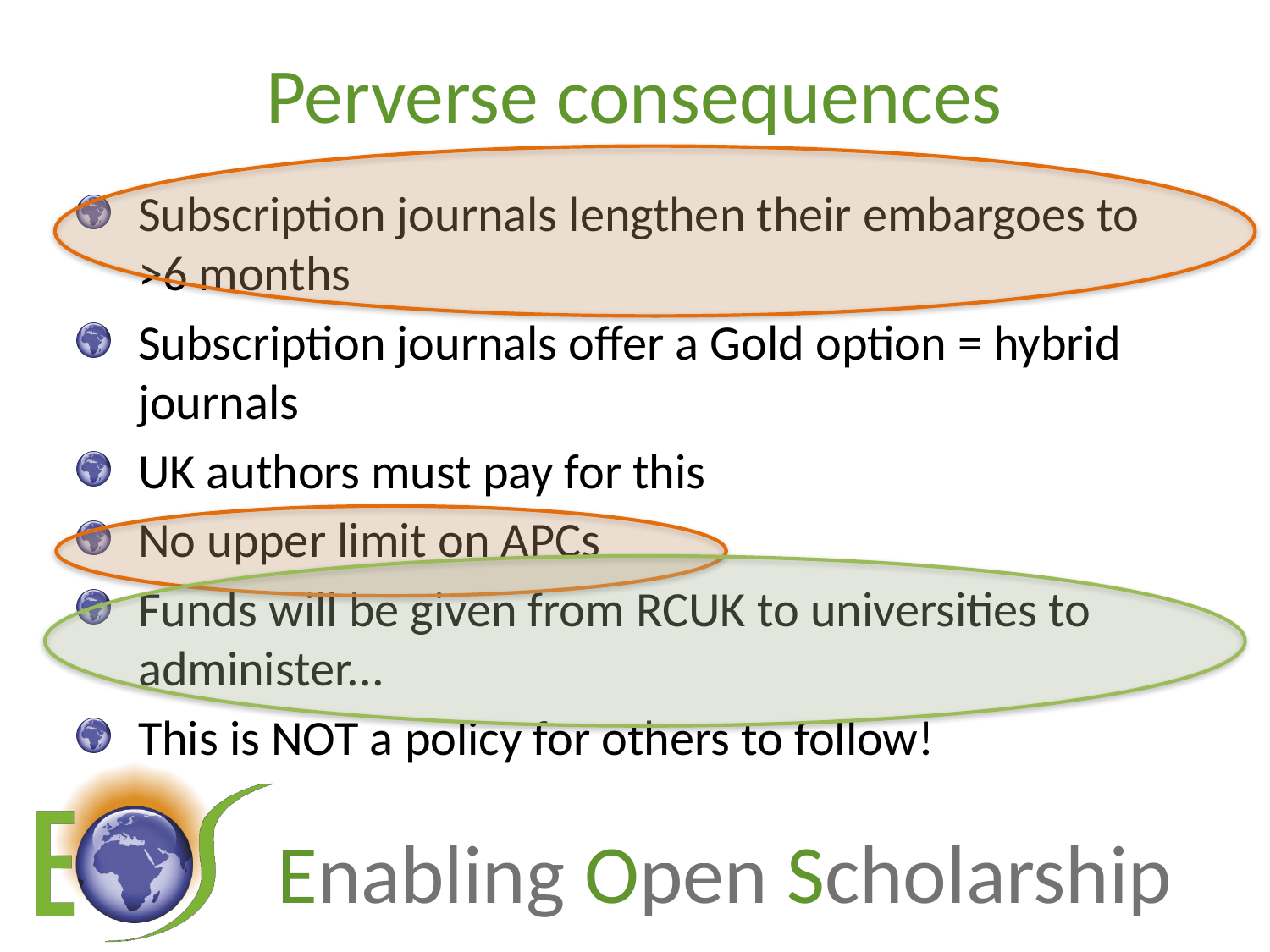

# Perverse consequences

Subscription journals lengthen their embargoes to >6 months
Subscription journals offer a Gold option = hybrid journals
UK authors must pay for this
No upper limit on APCs
Funds will be given from RCUK to universities to administer...
This is NOT a policy for others to follow!